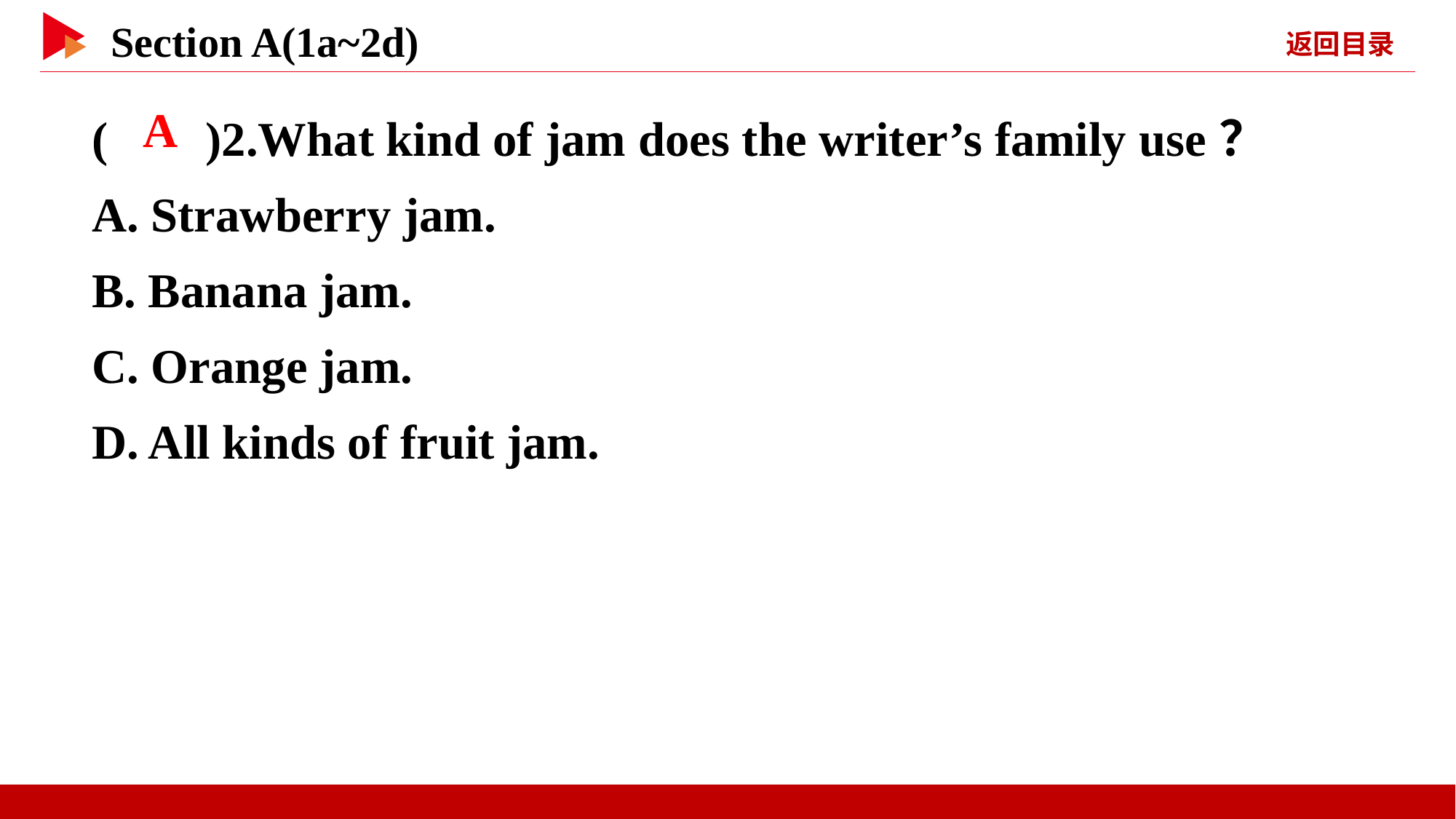

(        )2.What kind of jam does the writer’s family use？
A. Strawberry jam.
B. Banana jam.
C. Orange jam.
D. All kinds of fruit jam.
   A